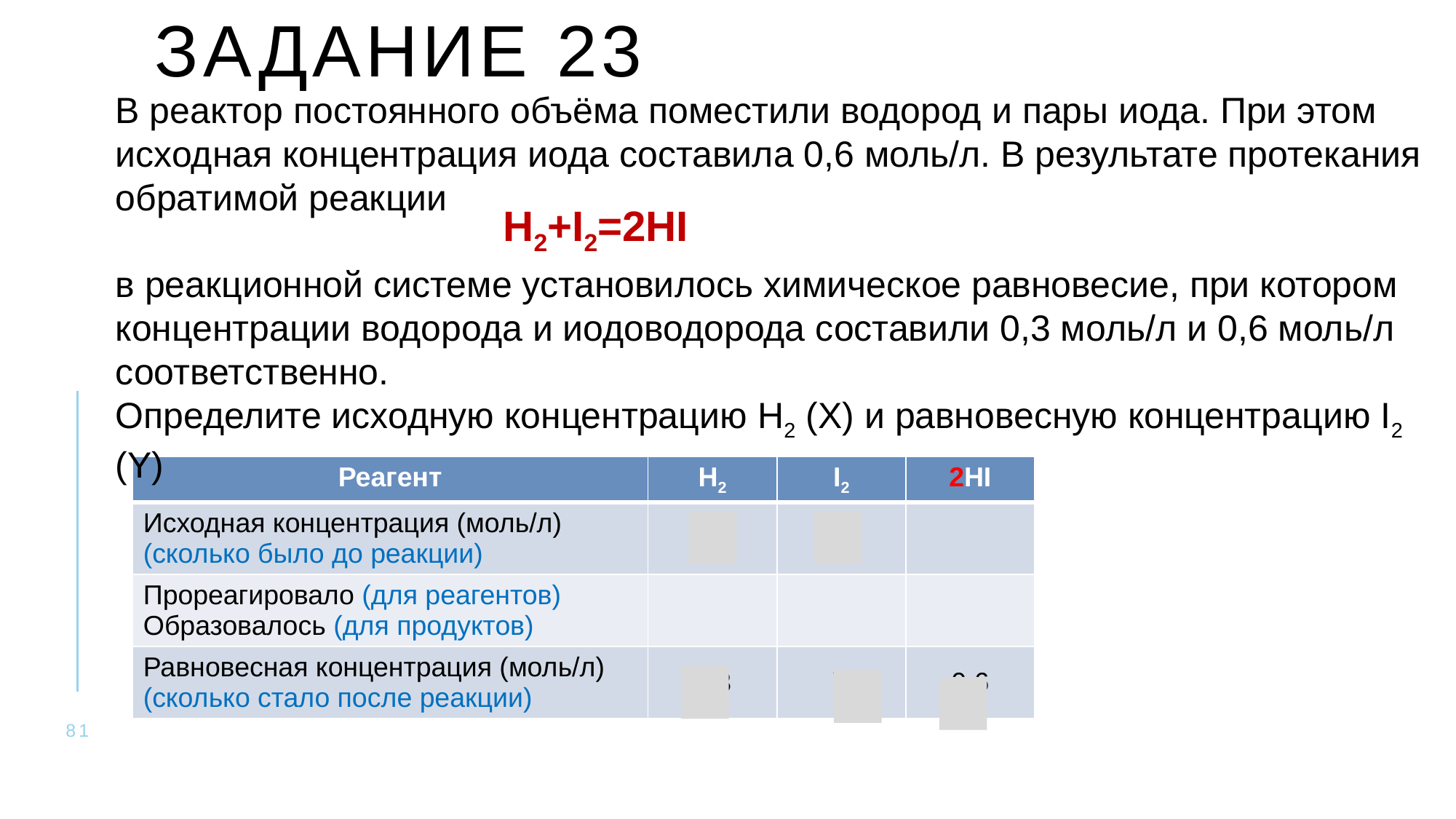

# Задание 23
В реактор постоянного объёма поместили водород и пары иода. При этом исходная концентрация иода составила 0,6 моль/л. В результате протекания обратимой реакции
H2+I2=2HI
в реакционной системе установилось химическое равновесие, при котором концентрации водорода и иодоводорода составили 0,3 моль/л и 0,6 моль/л соответственно.
Определите исходную концентрацию H2 (X) и равновесную концентрацию I2 (Y)
| Реагент | H2 | I2 | 2HI |
| --- | --- | --- | --- |
| Исходная концентрация (моль/л) (сколько было до реакции) | Х | 0,6 |  |
| Прореагировало (для реагентов) Образовалось (для продуктов) |  |  |  |
| Равновесная концентрация (моль/л) (сколько стало после реакции) | 0,3 | У | 0,6 |

81